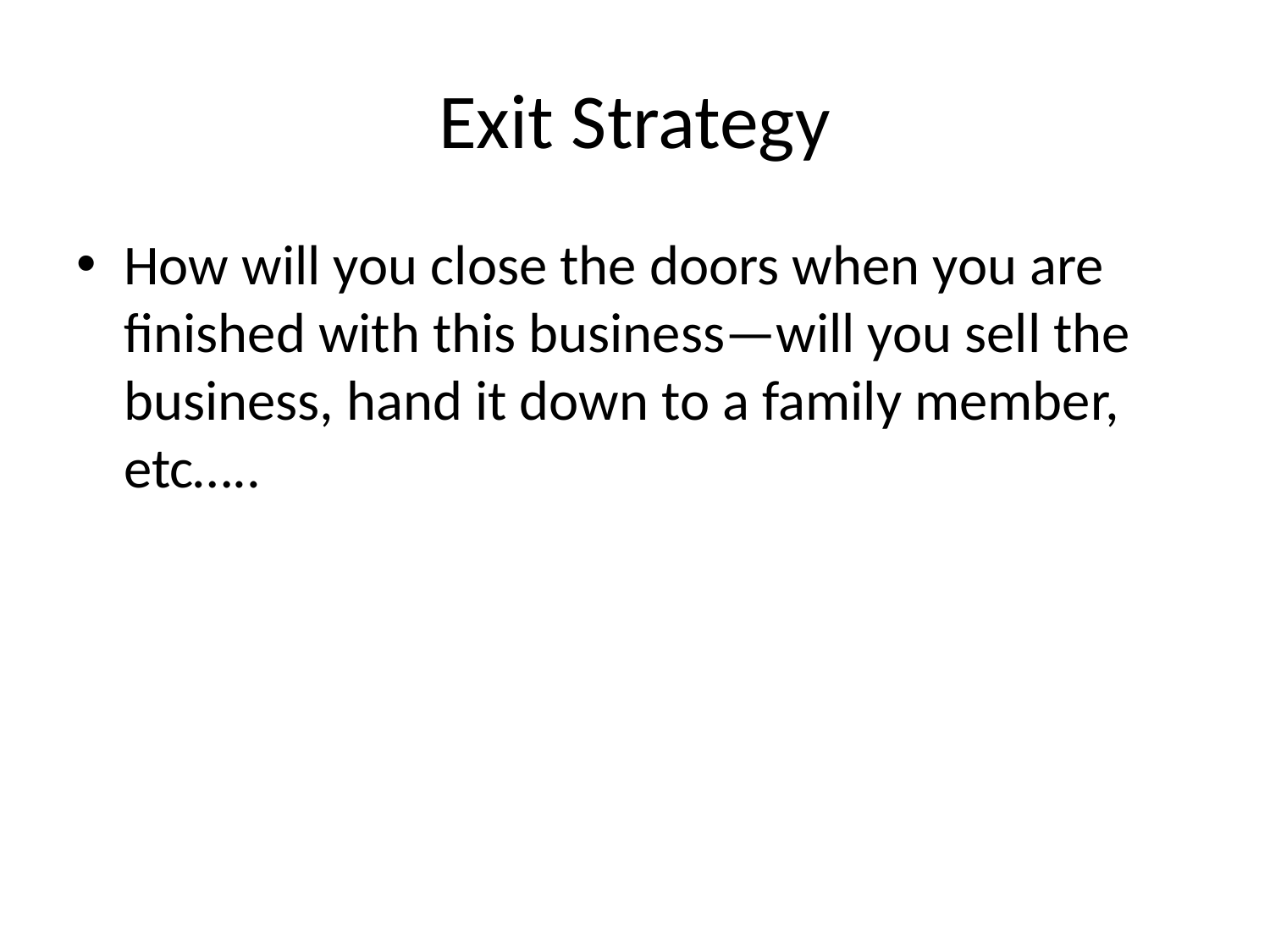

# Exit Strategy
How will you close the doors when you are finished with this business—will you sell the business, hand it down to a family member, etc…..